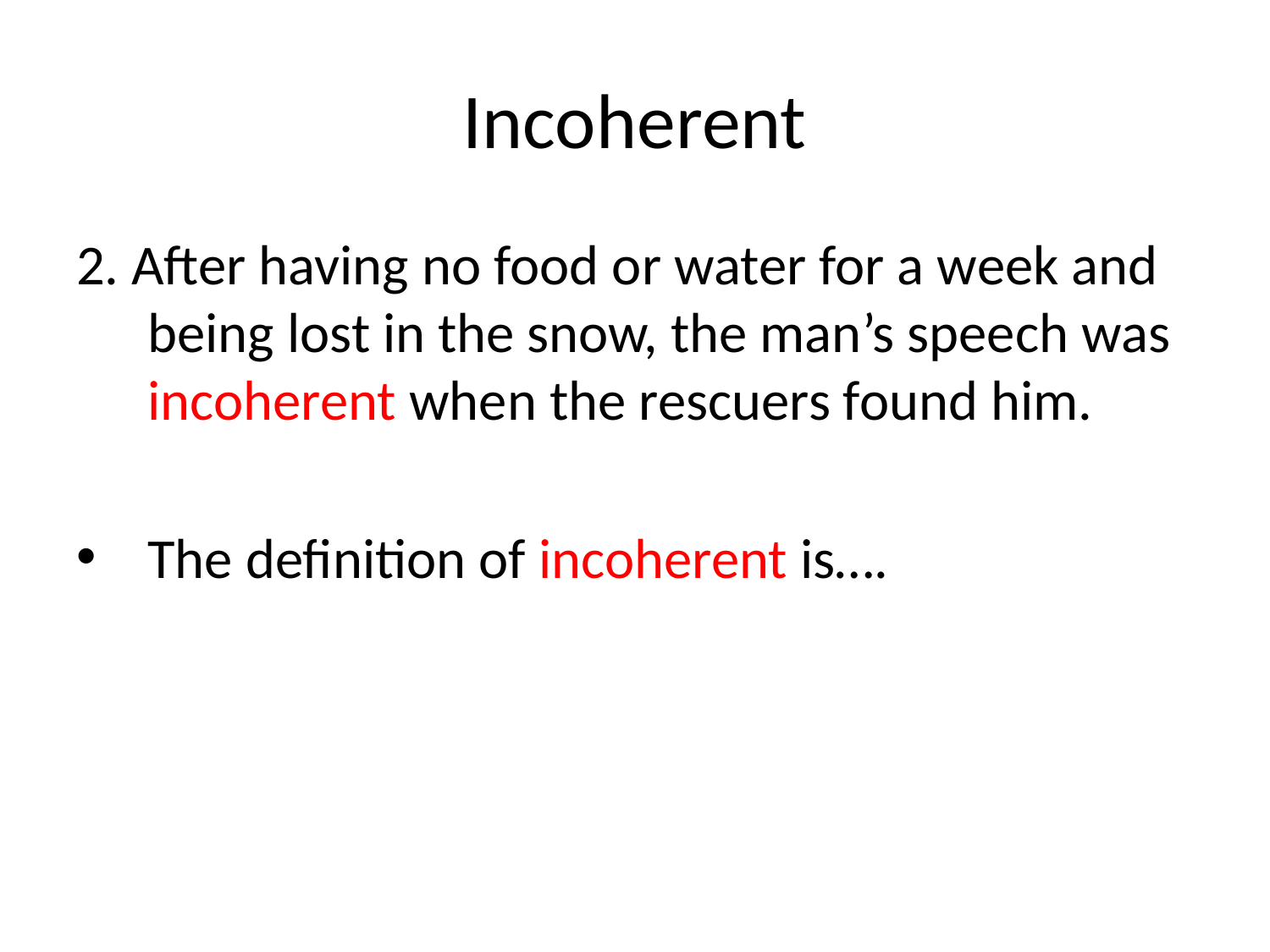

# Incoherent
2. After having no food or water for a week and being lost in the snow, the man’s speech was incoherent when the rescuers found him.

The definition of incoherent is….